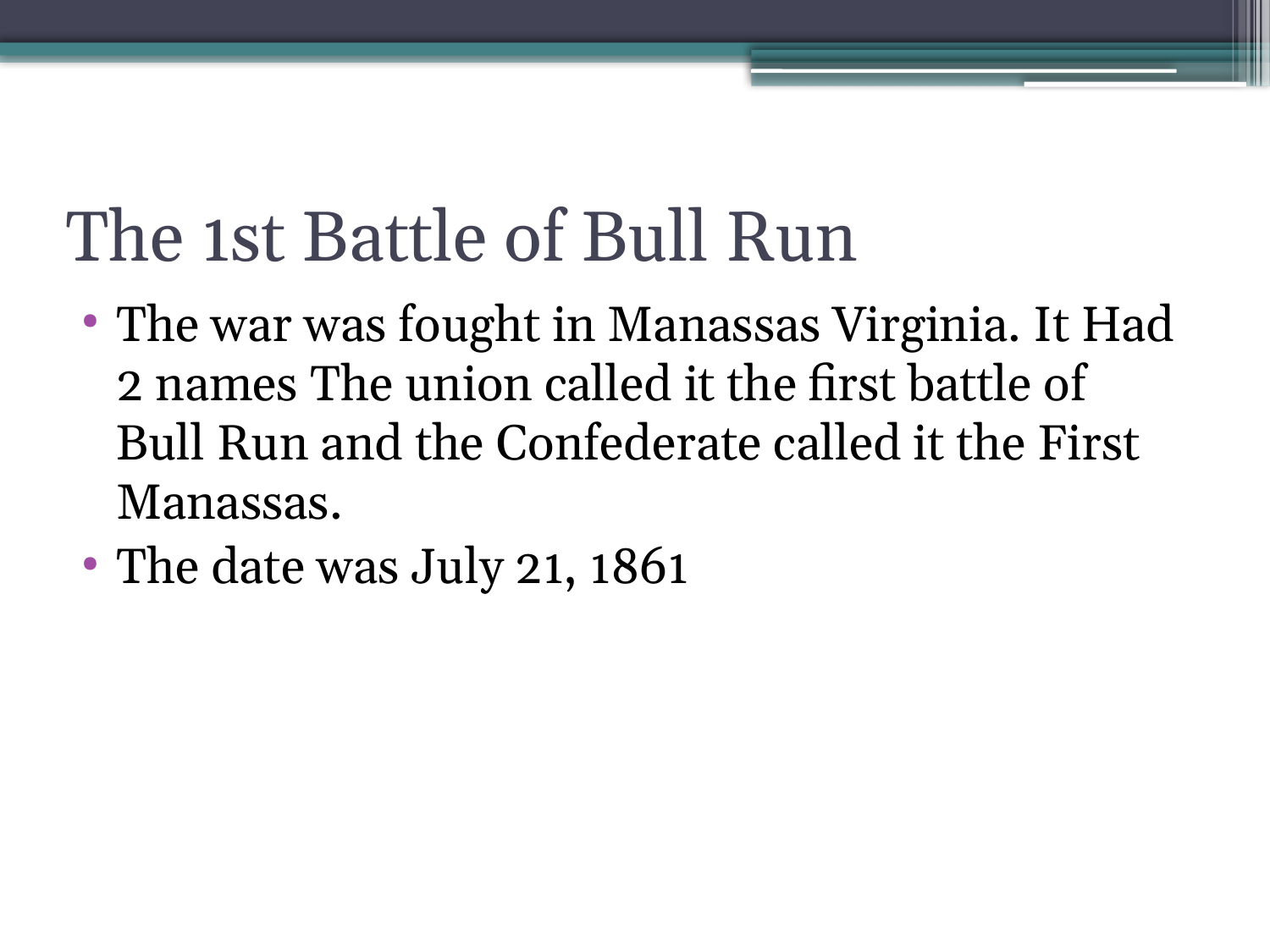

# The 1st Battle of Bull Run
The war was fought in Manassas Virginia. It Had 2 names The union called it the first battle of Bull Run and the Confederate called it the First Manassas.
The date was July 21, 1861